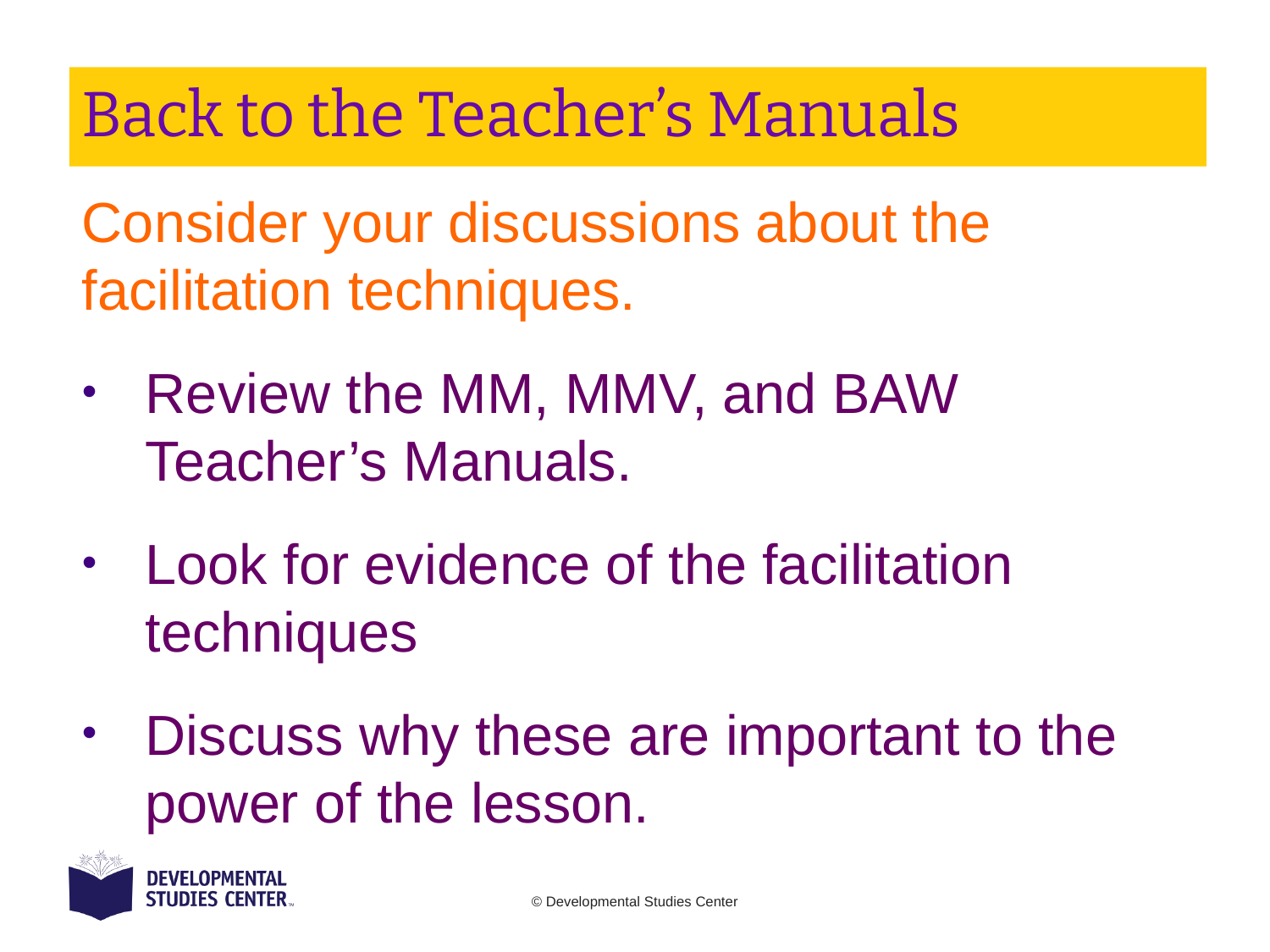

# Back to the Teacher’s Manuals
Consider your discussions about the facilitation techniques.
Review the MM, MMV, and BAW Teacher’s Manuals.
Look for evidence of the facilitation techniques
Discuss why these are important to the power of the lesson.